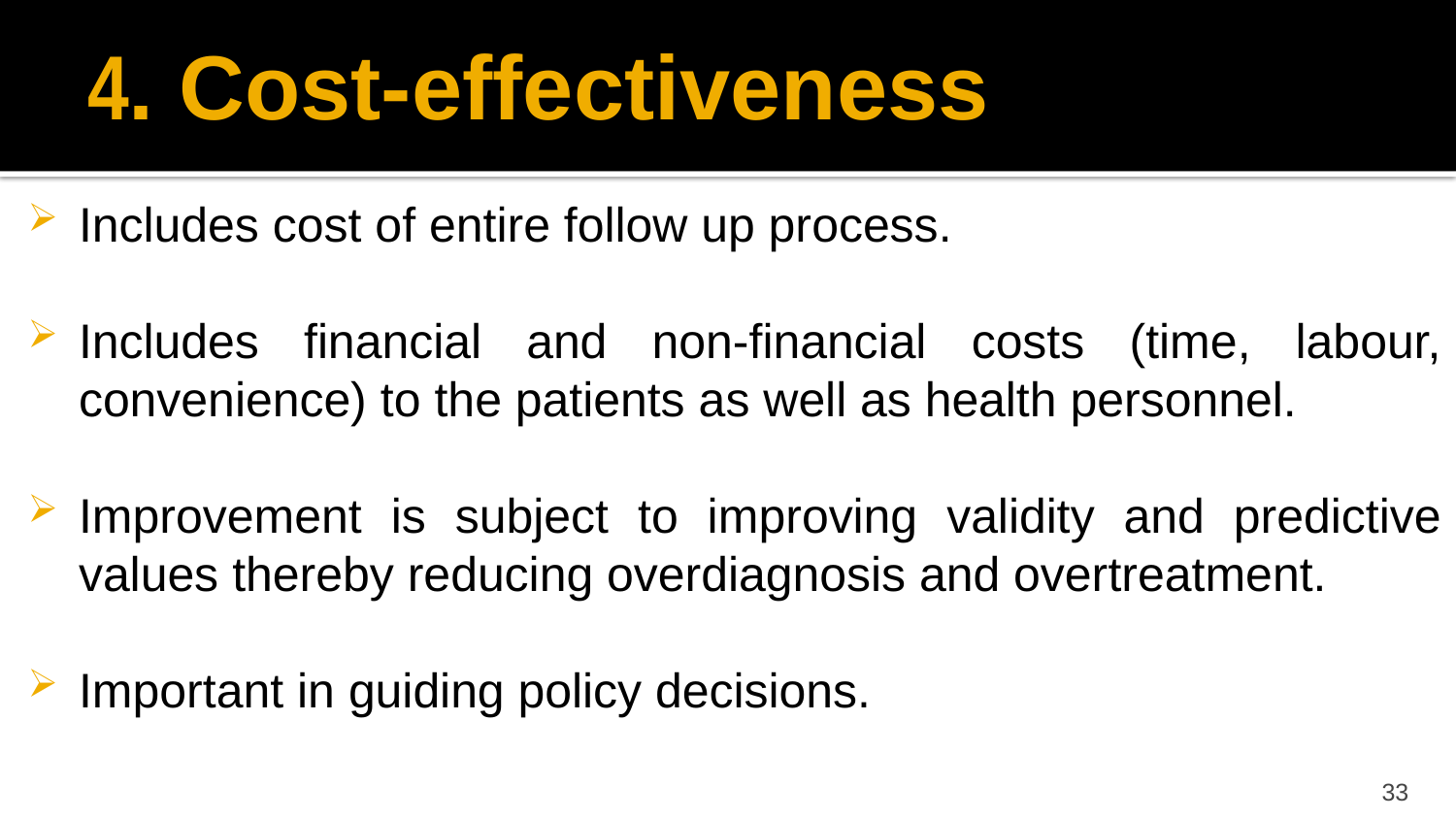

# 4. Cost-effectiveness
Includes cost of entire follow up process.

Includes financial and non-financial costs (time, labour, convenience) to the patients as well as health personnel.

Improvement is subject to improving validity and predictive values thereby reducing overdiagnosis and overtreatment.

Important in guiding policy decisions.
33